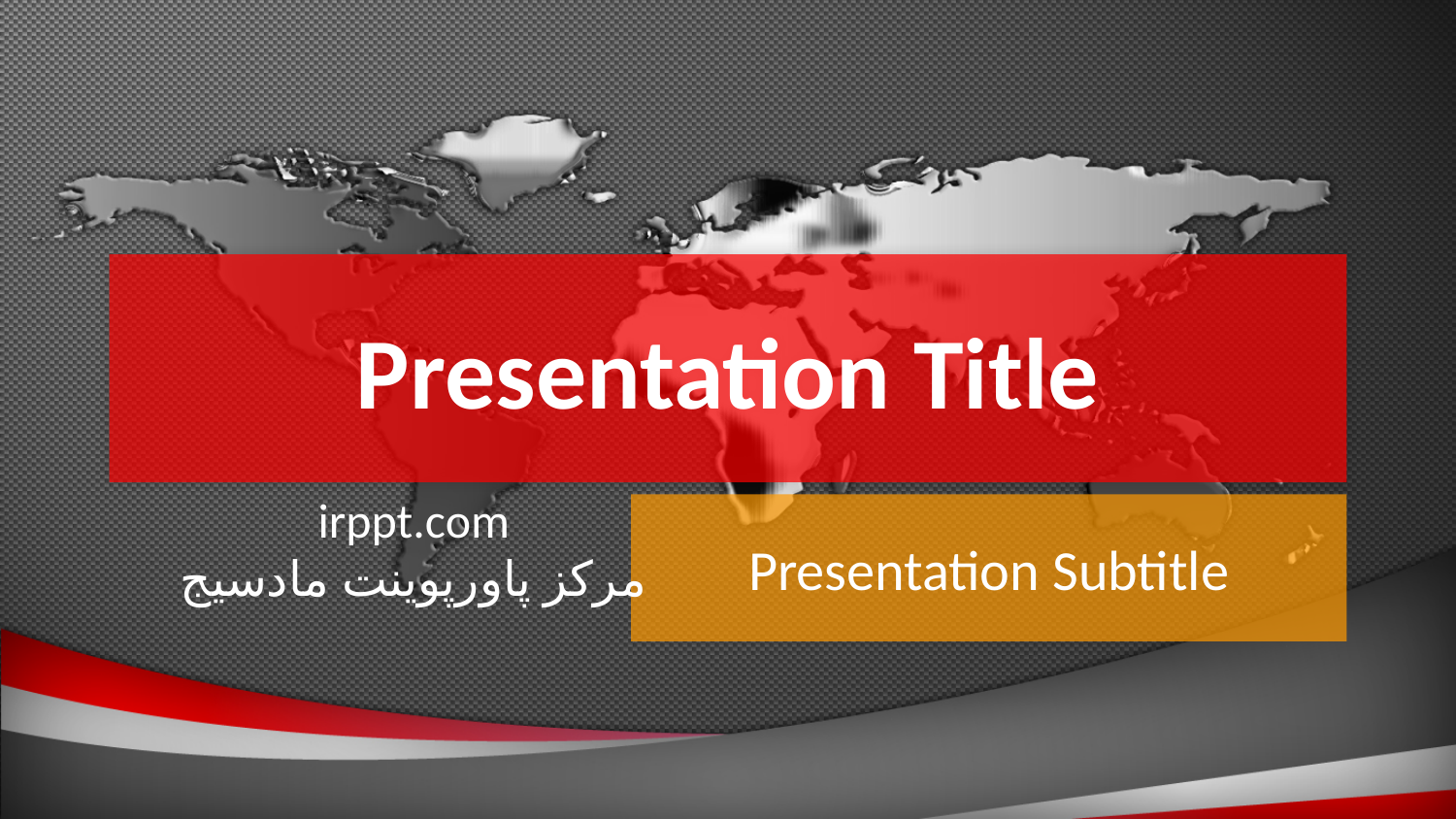

# Presentation Title
irppt.com
مرکز پاورپوینت مادسیج
Presentation Subtitle